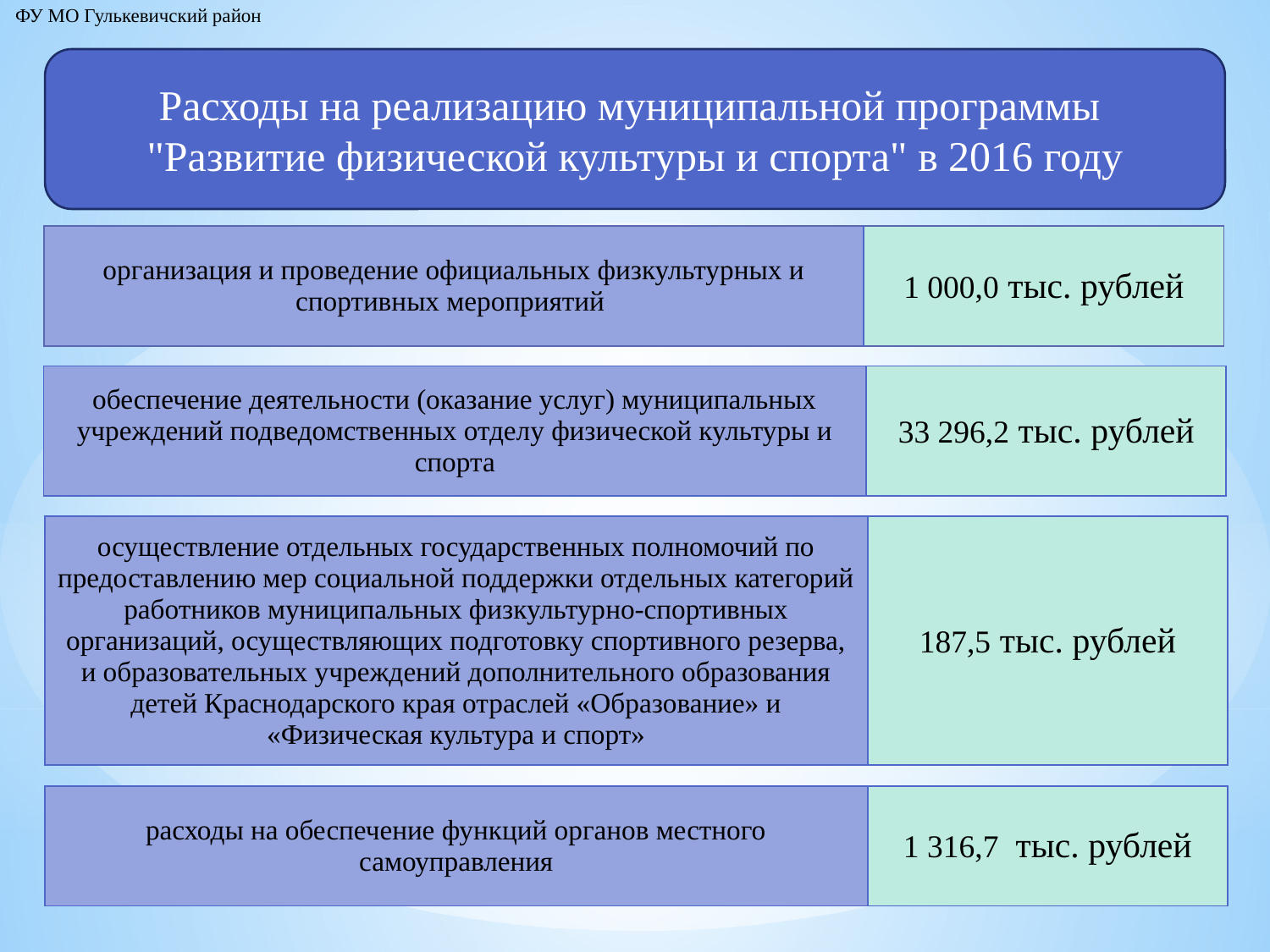

ФУ МО Гулькевичский район
Расходы на реализацию муниципальной программы
"Развитие физической культуры и спорта" в 2016 году
| организация и проведение официальных физкультурных и спортивных мероприятий | 1 000,0 тыс. рублей |
| --- | --- |
| обеспечение деятельности (оказание услуг) муниципальных учреждений подведомственных отделу физической культуры и спорта | 33 296,2 тыс. рублей |
| --- | --- |
| осуществление отдельных государственных полномочий по предоставлению мер социальной поддержки отдельных категорий работников муниципальных физкультурно-спортивных организаций, осуществляющих подготовку спортивного резерва, и образовательных учреждений дополнительного образования детей Краснодарского края отраслей «Образование» и «Физическая культура и спорт» | 187,5 тыс. рублей |
| --- | --- |
| расходы на обеспечение функций органов местного самоуправления | 1 316,7 тыс. рублей |
| --- | --- |